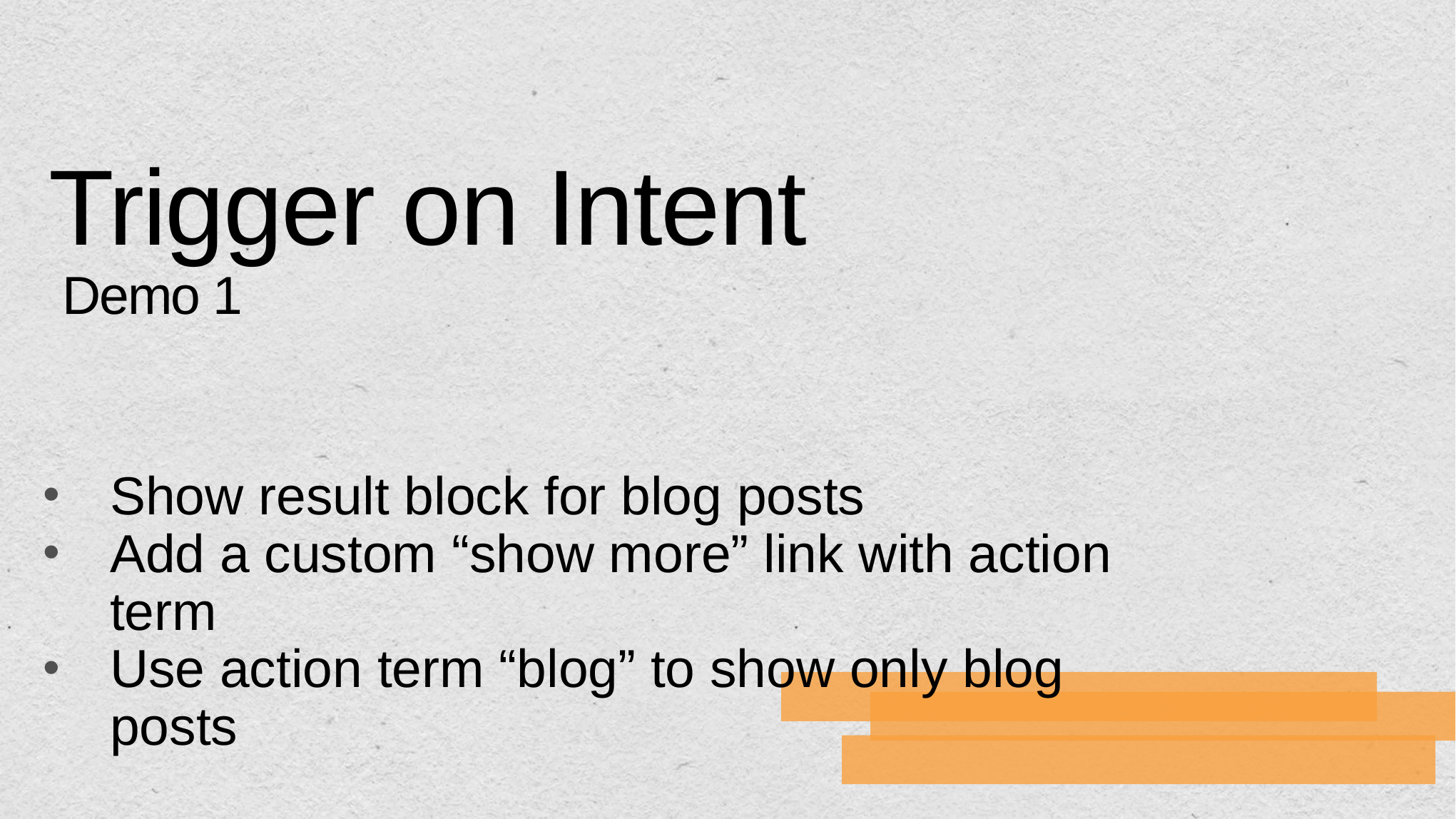

# Trigger on Intent Demo 1
Show result block for blog posts
Add a custom “show more” link with action term
Use action term “blog” to show only blog posts